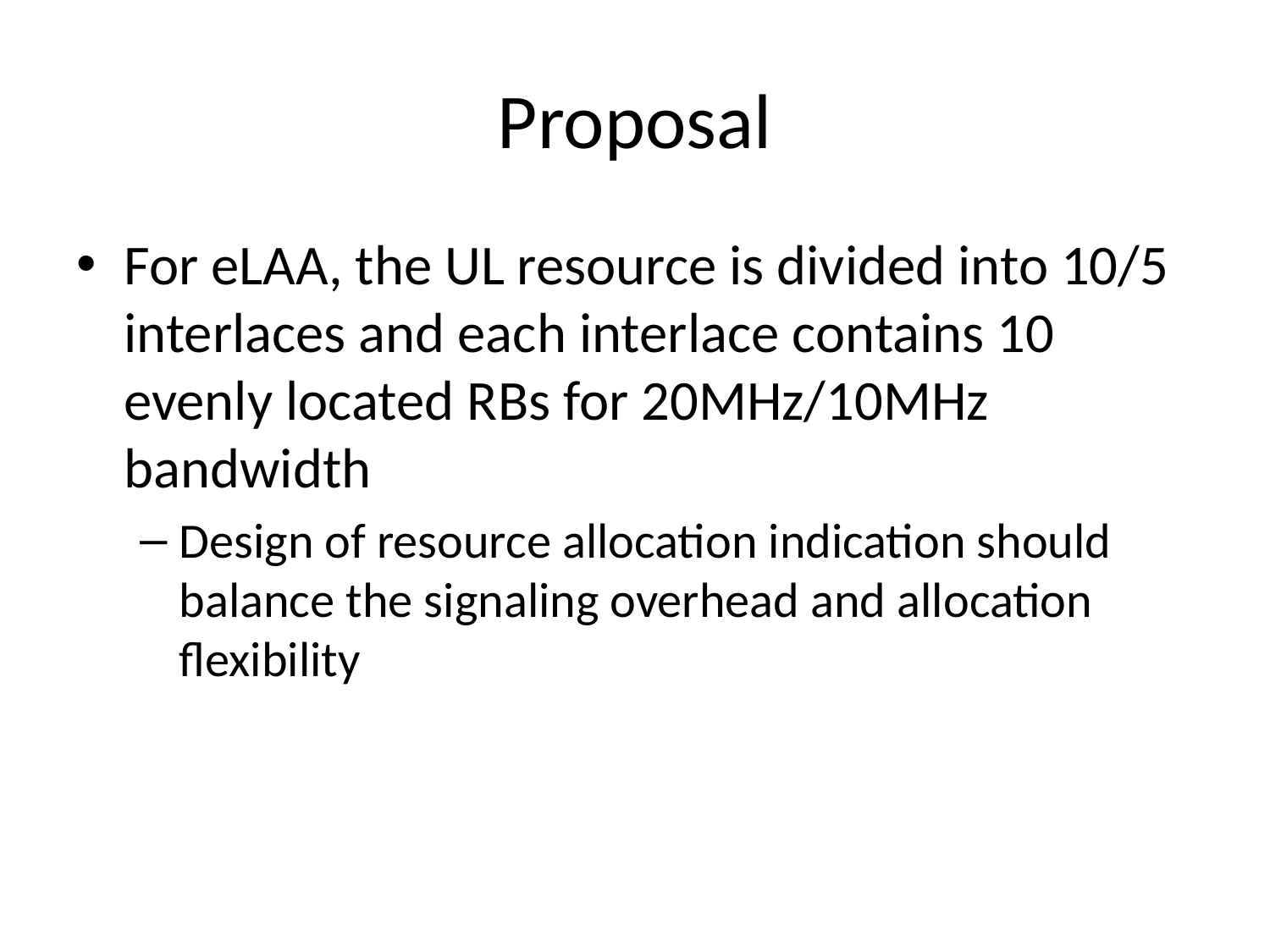

# Proposal
For eLAA, the UL resource is divided into 10/5 interlaces and each interlace contains 10 evenly located RBs for 20MHz/10MHz bandwidth
Design of resource allocation indication should balance the signaling overhead and allocation flexibility